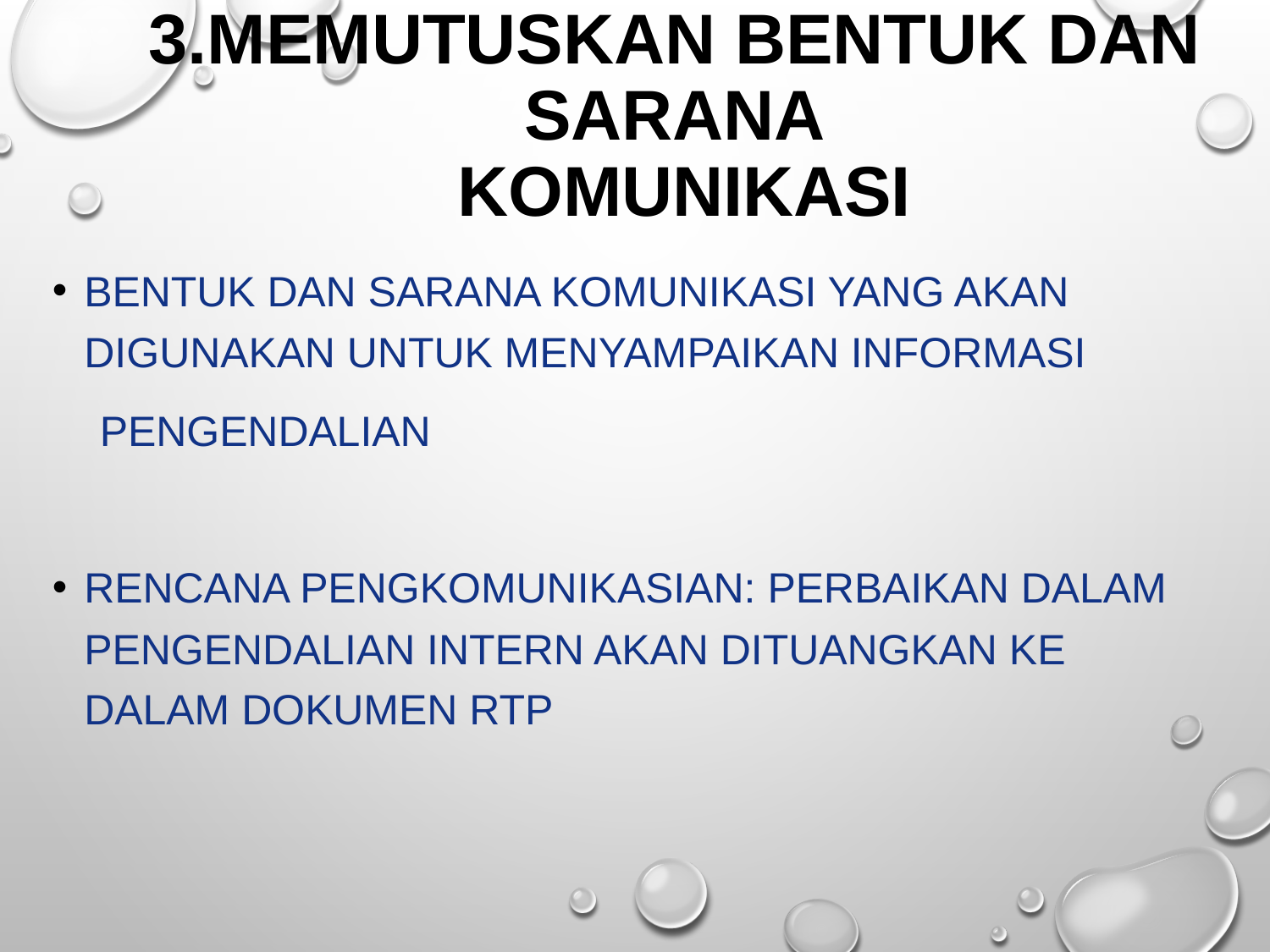

# 3.Memutuskan Bentuk dan sarana komunikasi
Bentuk dan sarana komunikasi yang akan digunakan untuk menyampaikan Informasi
    Pengendalian

Rencana Pengkomunikasian: Perbaikan dalam Pengendalian Intern akan dituangkan ke dalam dokumen RTP